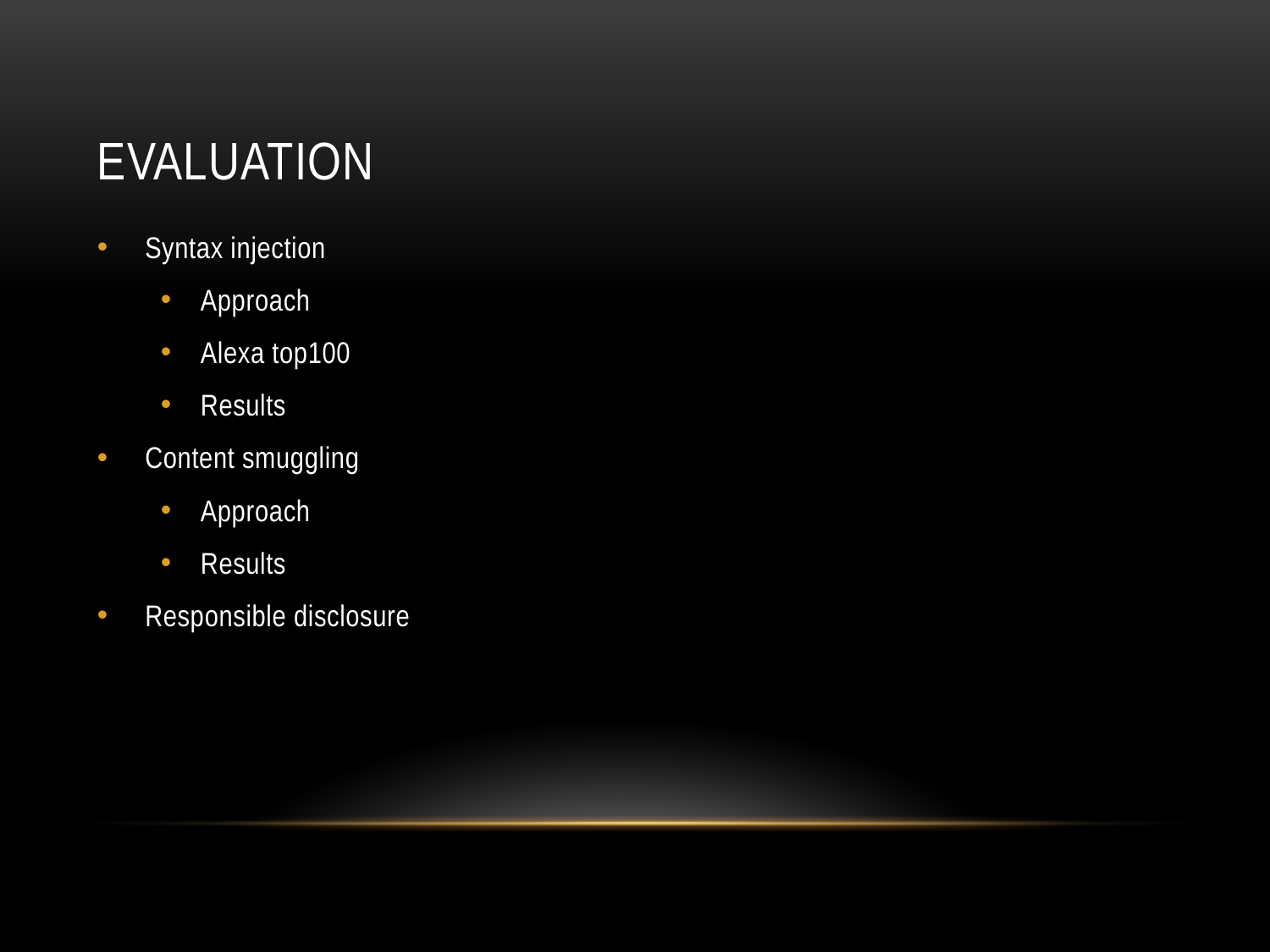

# Evaluation
Syntax injection
Approach
Alexa top100
Results
Content smuggling
Approach
Results
Responsible disclosure